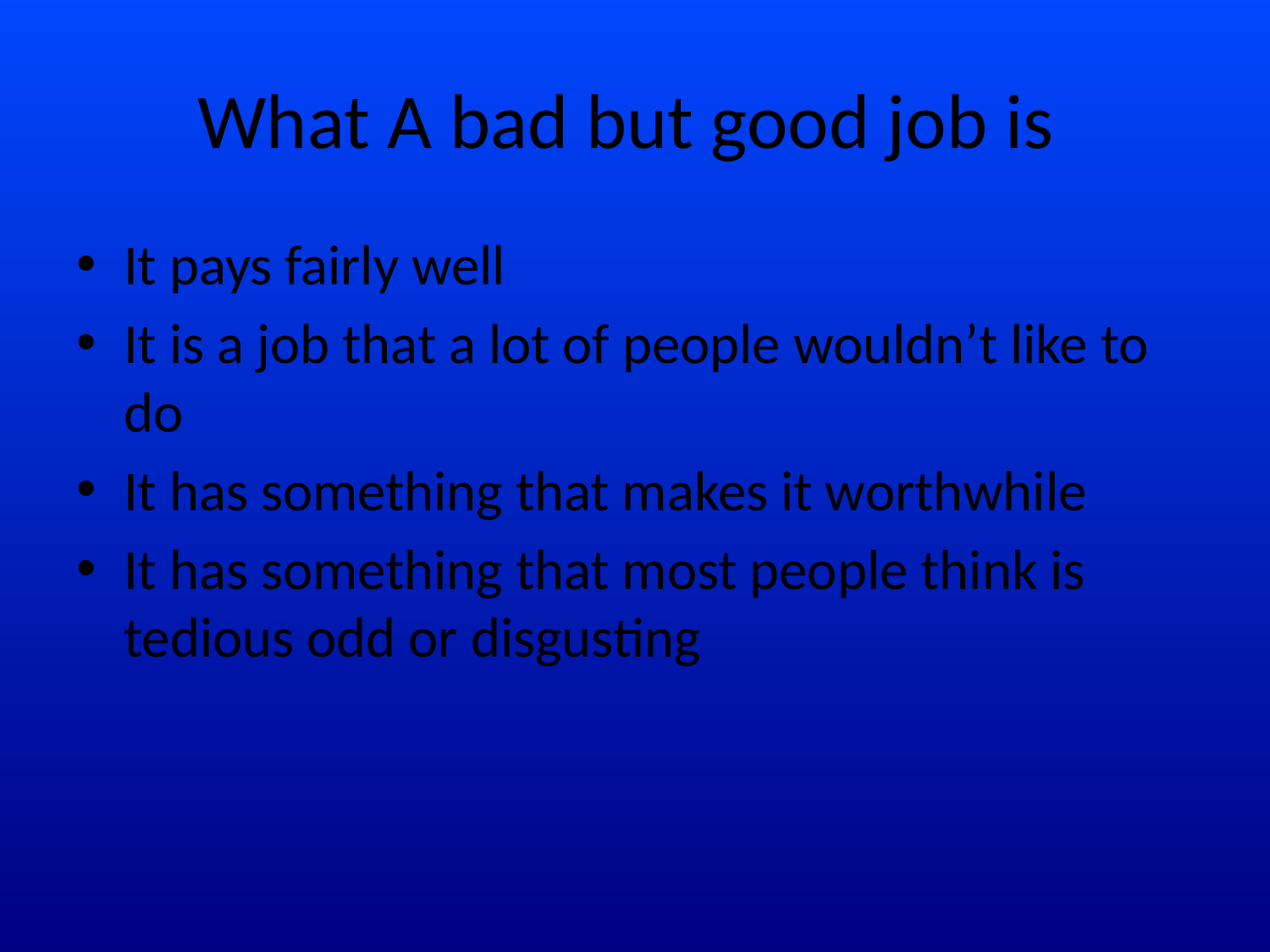

# What A bad but good job is
It pays fairly well
It is a job that a lot of people wouldn’t like to do
It has something that makes it worthwhile
It has something that most people think is tedious odd or disgusting